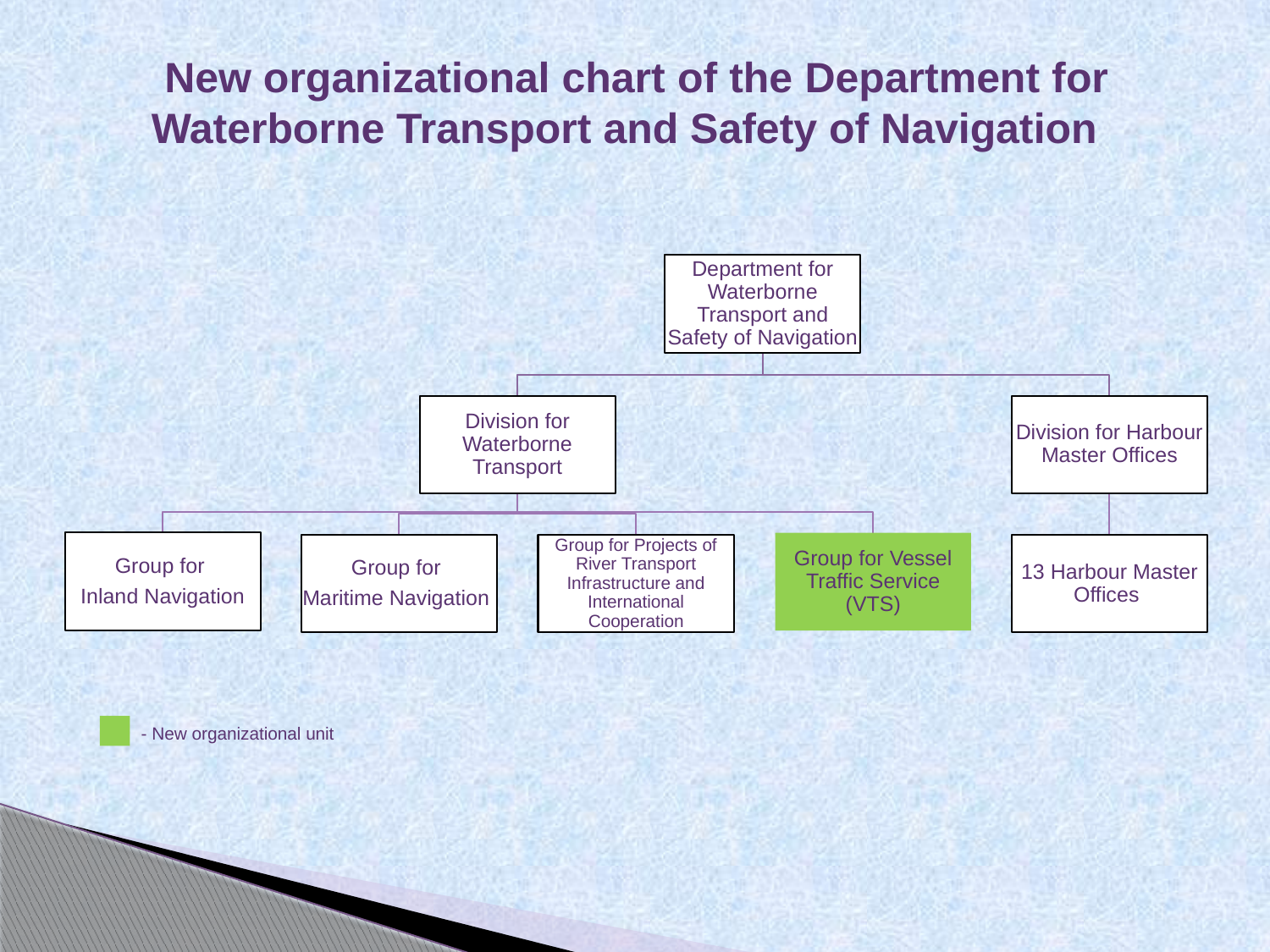

New organizational chart of the Department for Waterborne Transport and Safety of Navigation
Department for Waterborne Transport and Safety of Navigation
Division for Waterborne Transport
Group for
Inland Navigation
Group for
Maritime Navigation
Group for Projects of River Transport Infrastructure and International Cooperation
Group for Vessel Traffic Service (VTS)
Division for Harbour Master Offices
13 Harbour Master Offices

- New organizational unit